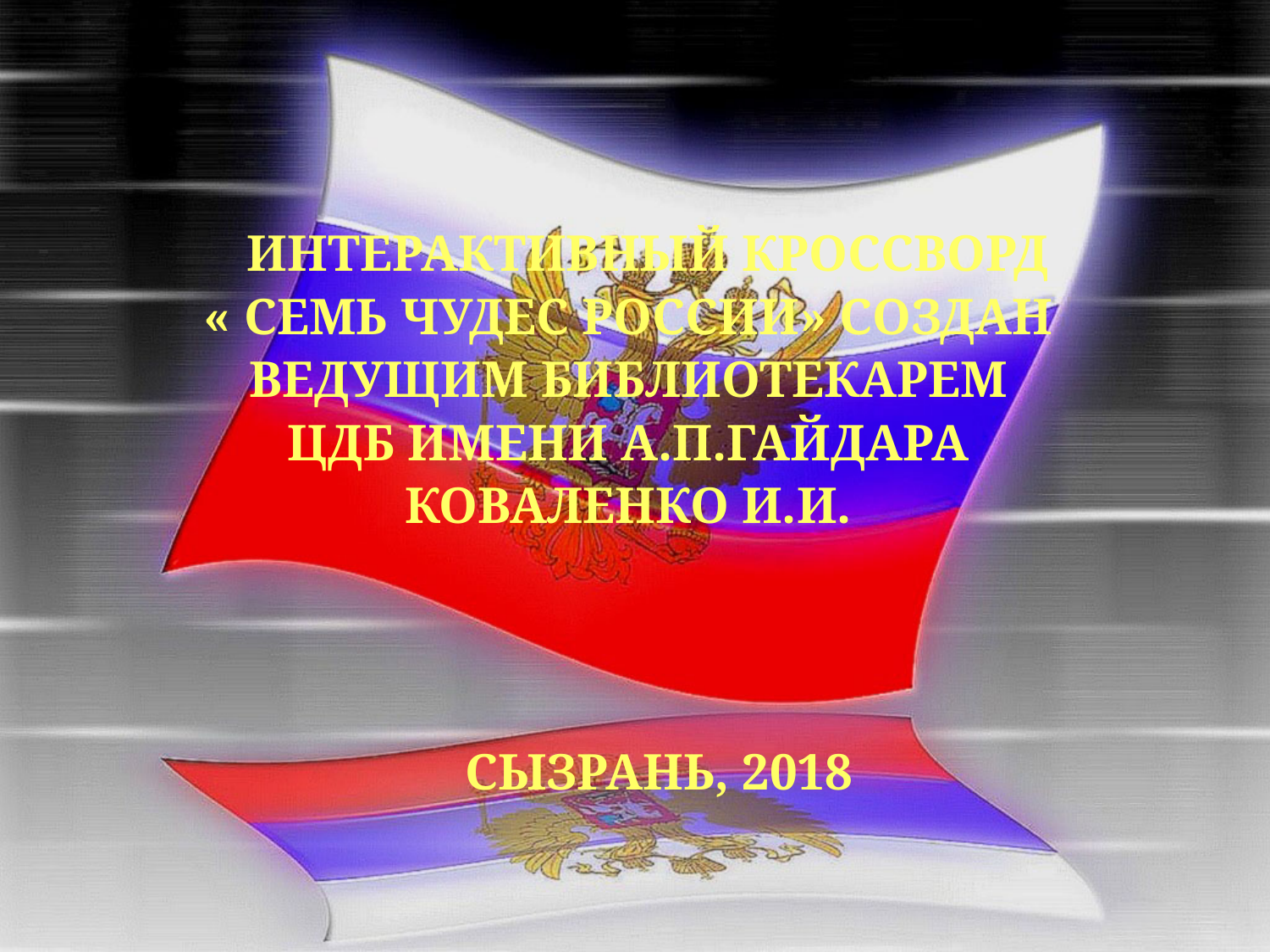

ИНТЕРАКТИВНЫЙ КРОССВОРД
« СЕМЬ ЧУДЕС РОССИИ» СОЗДАН
ВЕДУЩИМ БИБЛИОТЕКАРЕМ
ЦДБ ИМЕНИ А.П.ГАЙДАРА
КОВАЛЕНКО И.И.
СЫЗРАНЬ, 2018